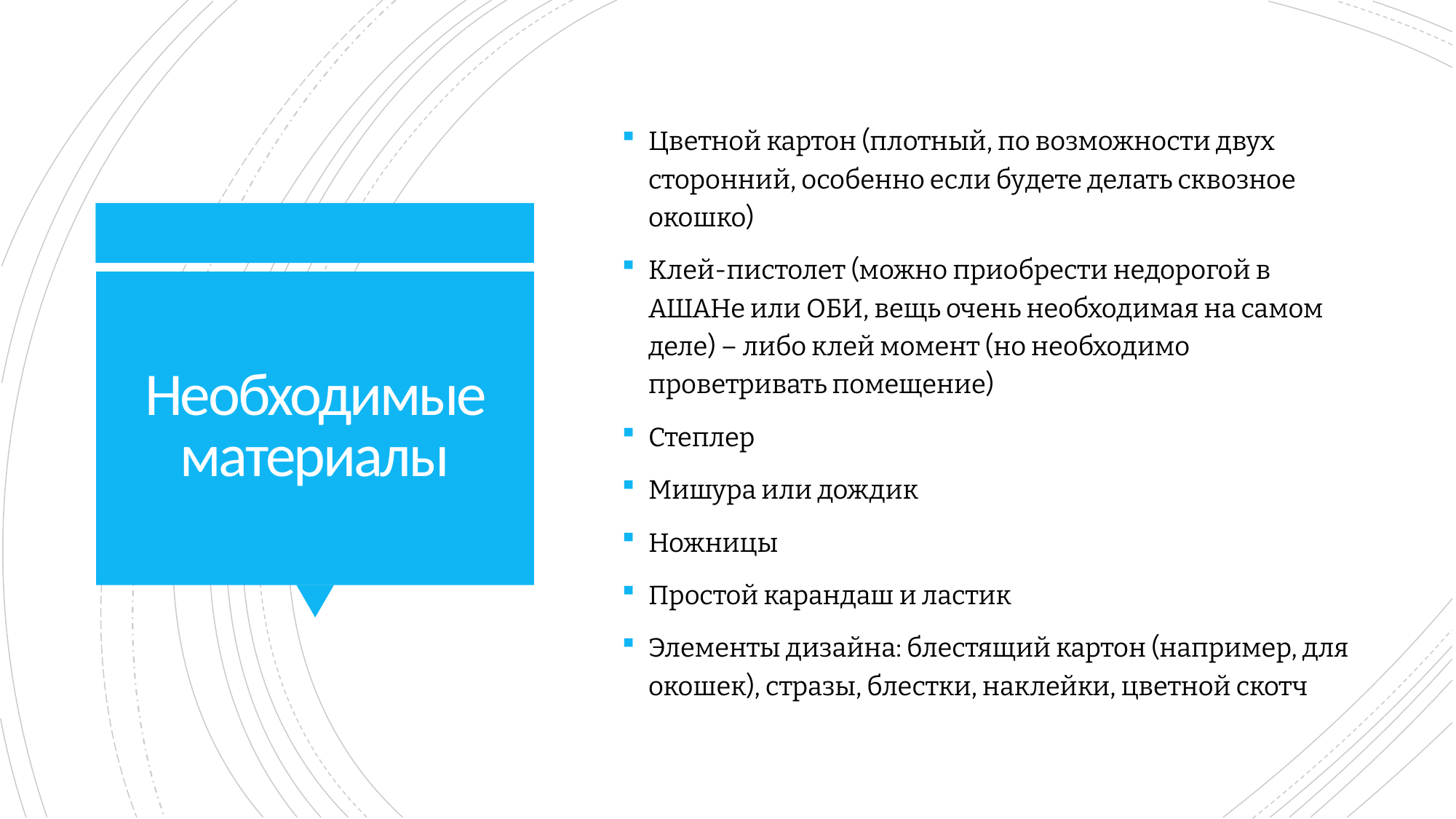

Цветной картон (плотный, по возможности двух сторонний, особенно если будете делать сквозное окошко)
Клей-пистолет (можно приобрести недорогой в АШАНе или ОБИ, вещь очень необходимая на самом деле) – либо клей момент (но необходимо проветривать помещение)
Степлер
Мишура или дождик
Ножницы
Простой карандаш и ластик
Элементы дизайна: блестящий картон (например, для окошек), стразы, блестки, наклейки, цветной скотч
# Необходимые материалы